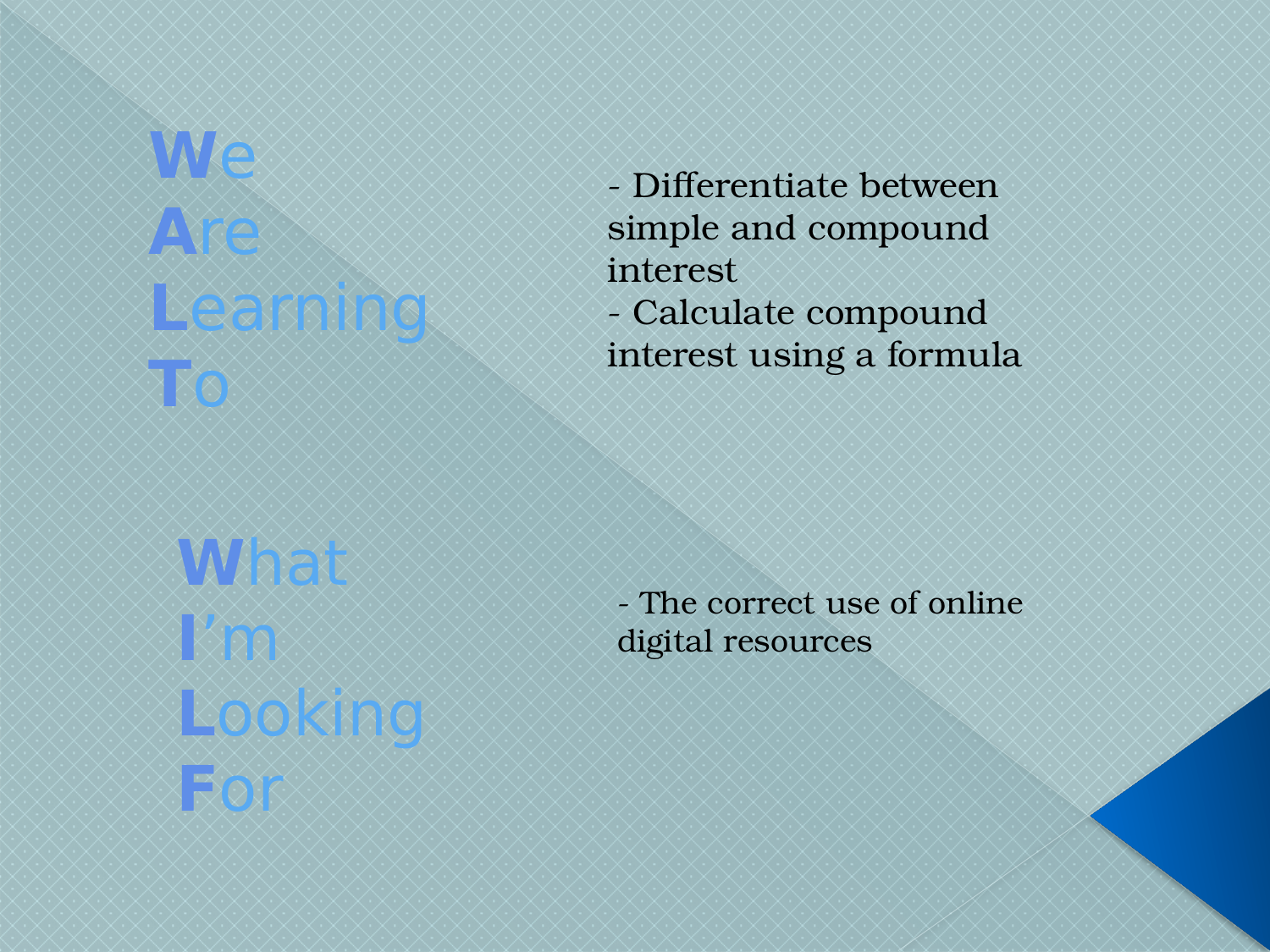

# We Are Learning To
- Differentiate between simple and compound interest
- Calculate compound interest using a formula
What
I’m
Looking
For
- The correct use of online digital resources